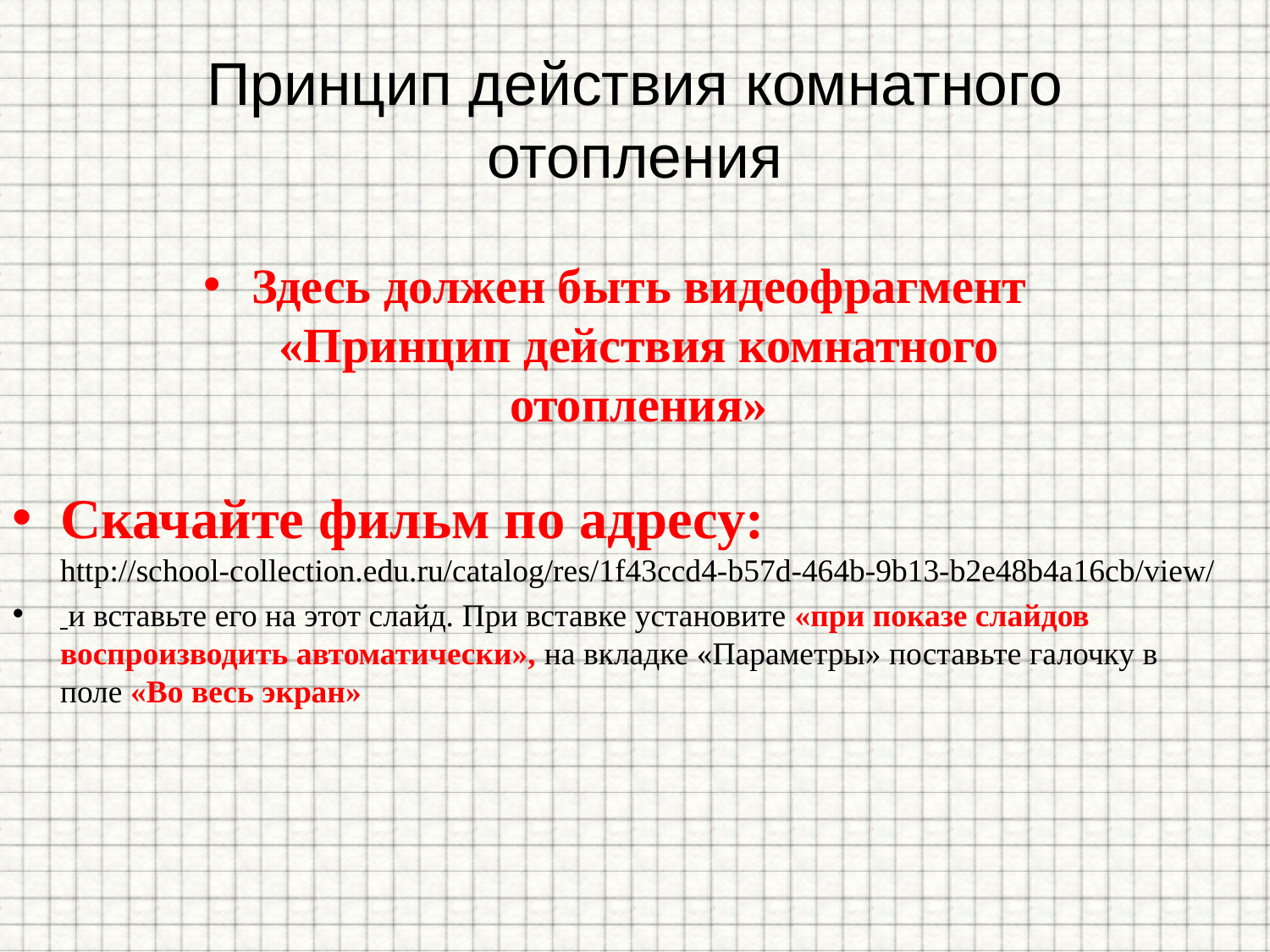

# Принцип действия комнатного отопления
Здесь должен быть видеофрагмент «Принцип действия комнатного отопления»
Скачайте фильм по адресу: http://school-collection.edu.ru/catalog/res/1f43ccd4-b57d-464b-9b13-b2e48b4a16cb/view/
 и вставьте его на этот слайд. При вставке установите «при показе слайдов воспроизводить автоматически», на вкладке «Параметры» поставьте галочку в поле «Во весь экран»